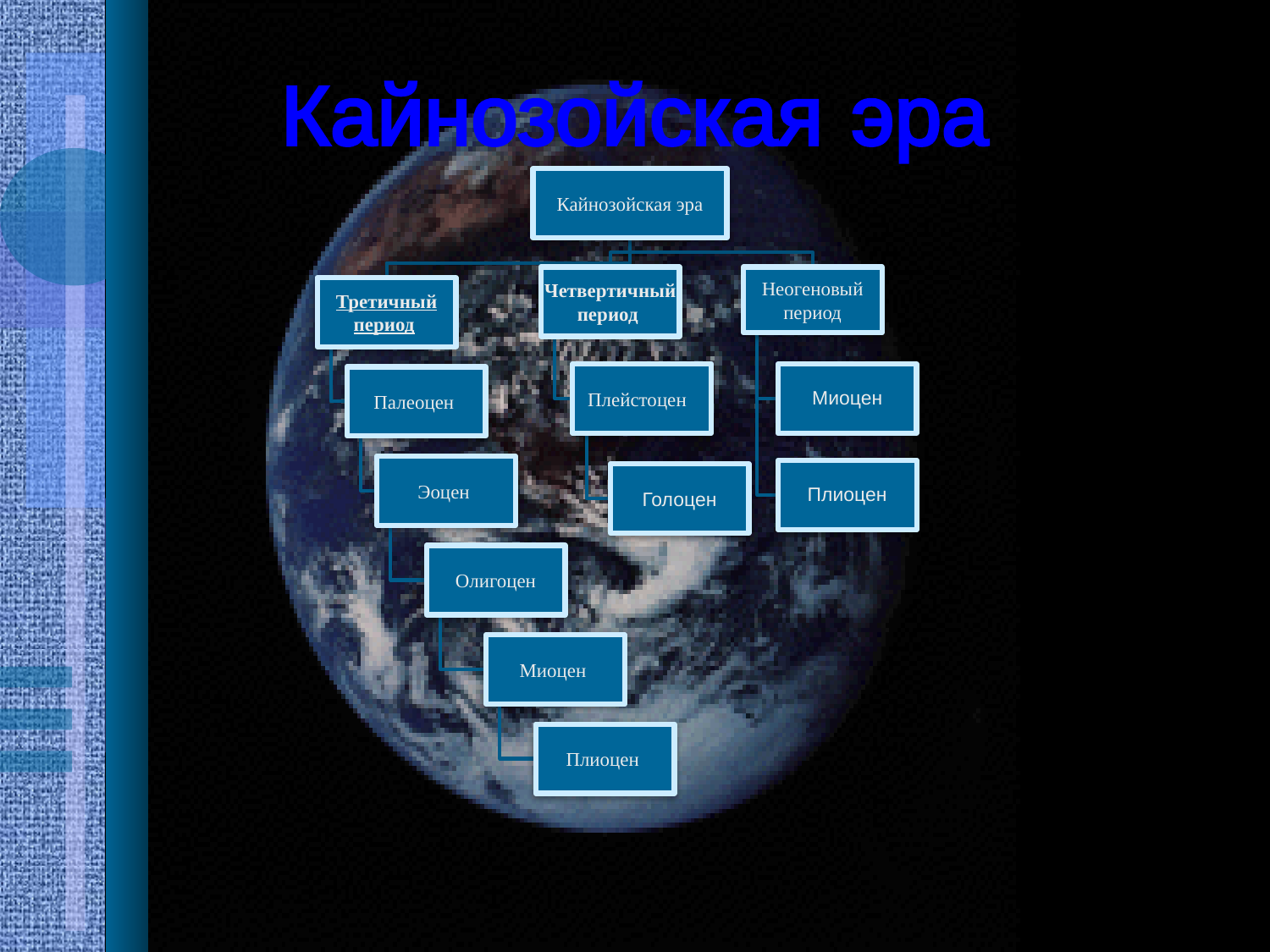

Кайнозойская эра
Кайнозойская эра
Третичный период
Палеоцен
Эоцен
Олигоцен
Миоцен
Плиоцен
Четвертичный период
Плейстоцен
 Голоцен
Неогеновый период
Миоцен
Плиоцен